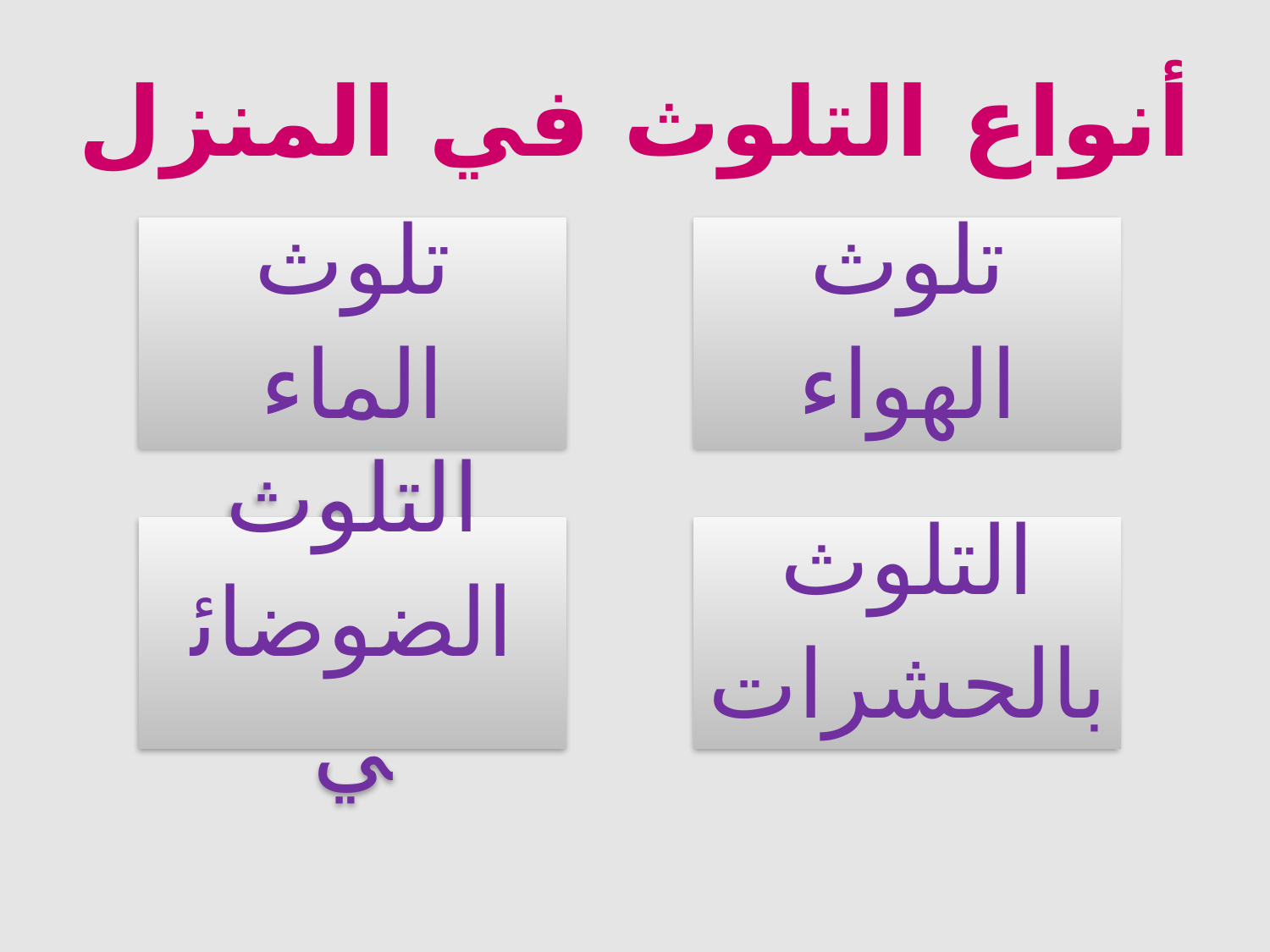

# أنواع التلوث في المنزل
تلوث الماء